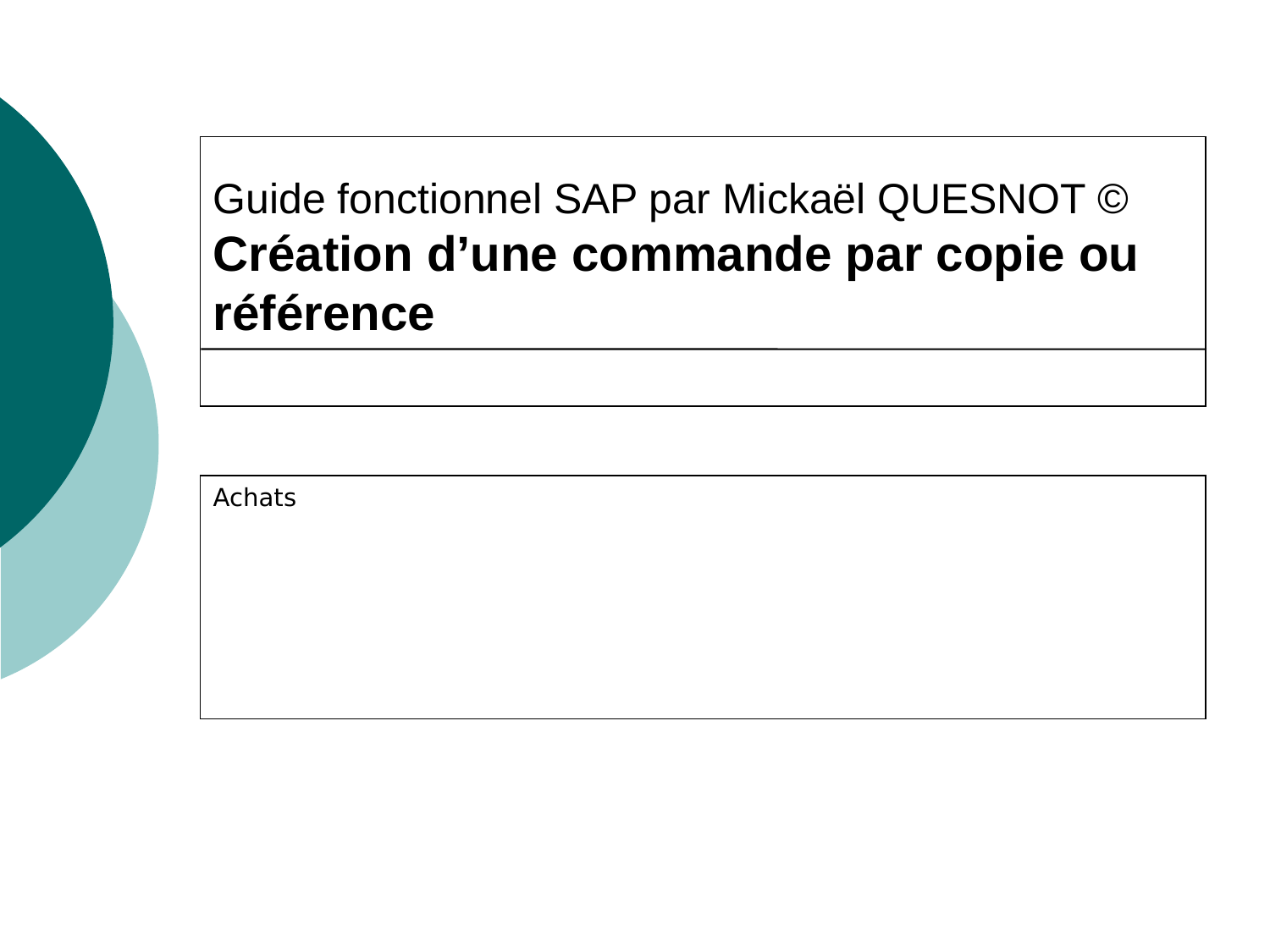

# Guide fonctionnel SAP par Mickaël QUESNOT © Création d’une commande par copie ou référence
Achats